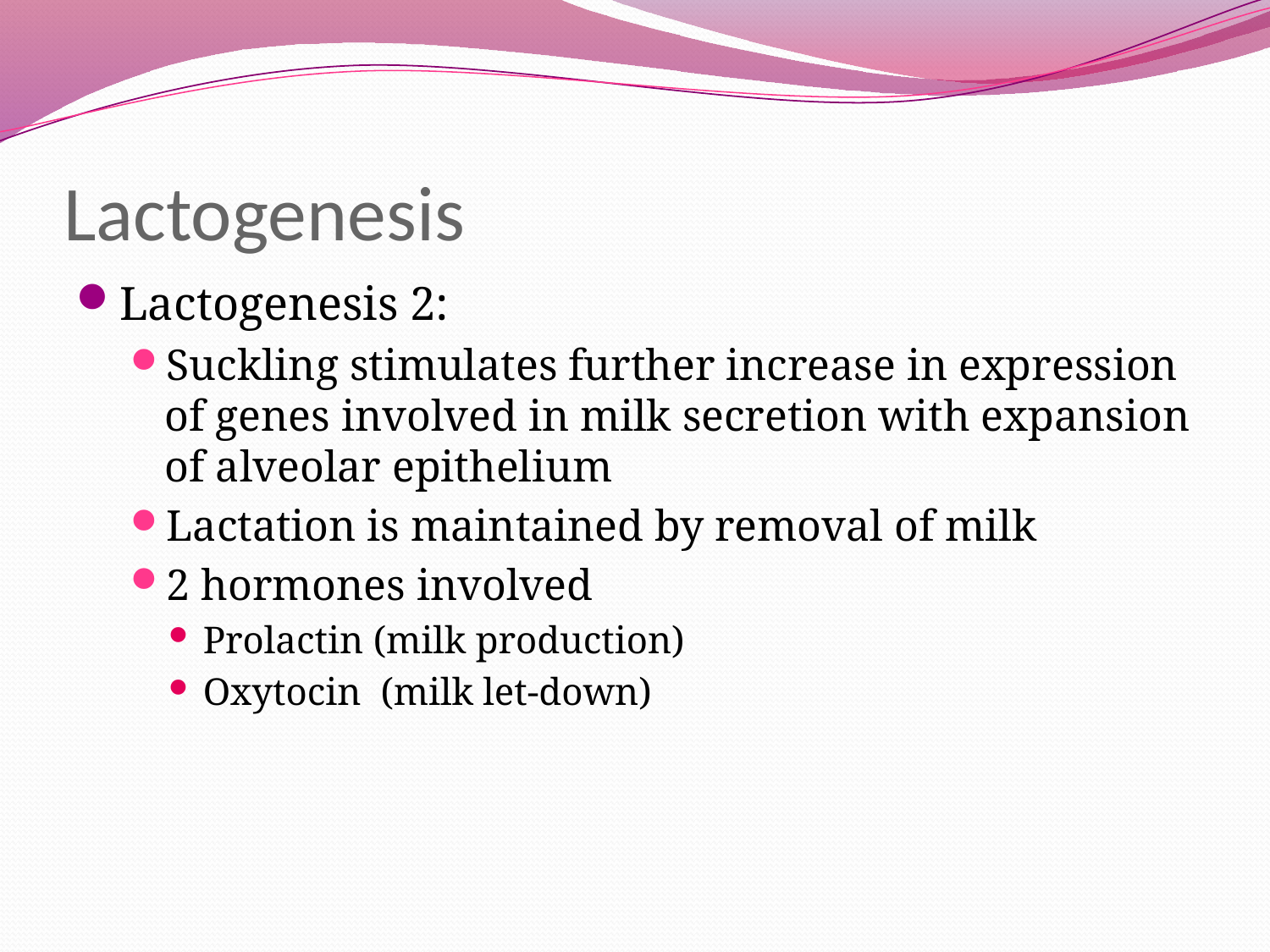

# Lactogenesis
Lactogenesis 2:
Suckling stimulates further increase in expression of genes involved in milk secretion with expansion of alveolar epithelium
Lactation is maintained by removal of milk
2 hormones involved
Prolactin (milk production)
Oxytocin  (milk let-down)